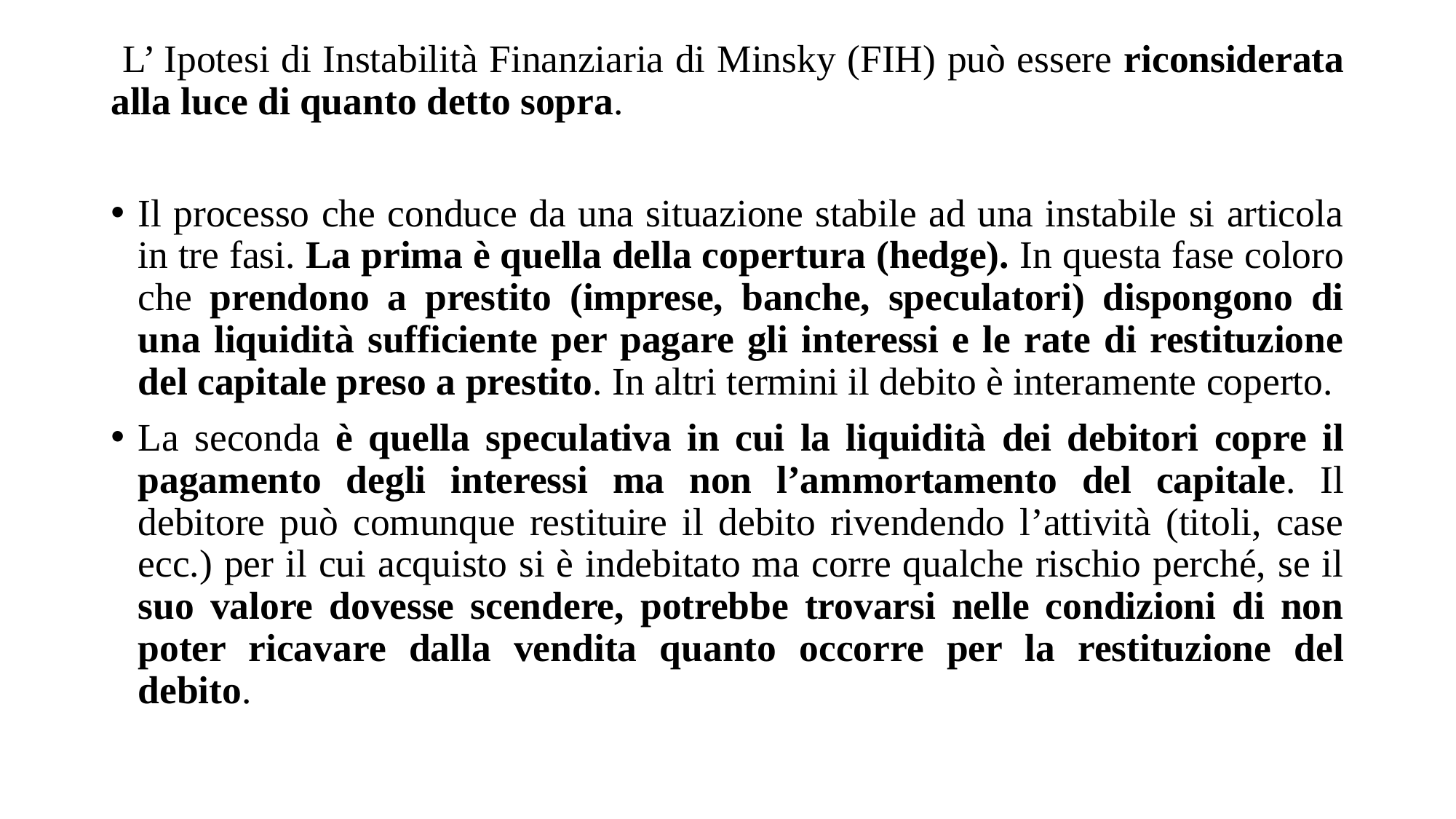

L’ Ipotesi di Instabilità Finanziaria di Minsky (FIH) può essere riconsiderata alla luce di quanto detto sopra.

Il processo che conduce da una situazione stabile ad una instabile si articola in tre fasi. La prima è quella della copertura (hedge). In questa fase coloro che prendono a prestito (imprese, banche, speculatori) dispongono di una liquidità sufficiente per pagare gli interessi e le rate di restituzione del capitale preso a prestito. In altri termini il debito è interamente coperto.
La seconda è quella speculativa in cui la liquidità dei debitori copre il pagamento degli interessi ma non l’ammortamento del capitale. Il debitore può comunque restituire il debito rivendendo l’attività (titoli, case ecc.) per il cui acquisto si è indebitato ma corre qualche rischio perché, se il suo valore dovesse scendere, potrebbe trovarsi nelle condizioni di non poter ricavare dalla vendita quanto occorre per la restituzione del debito.